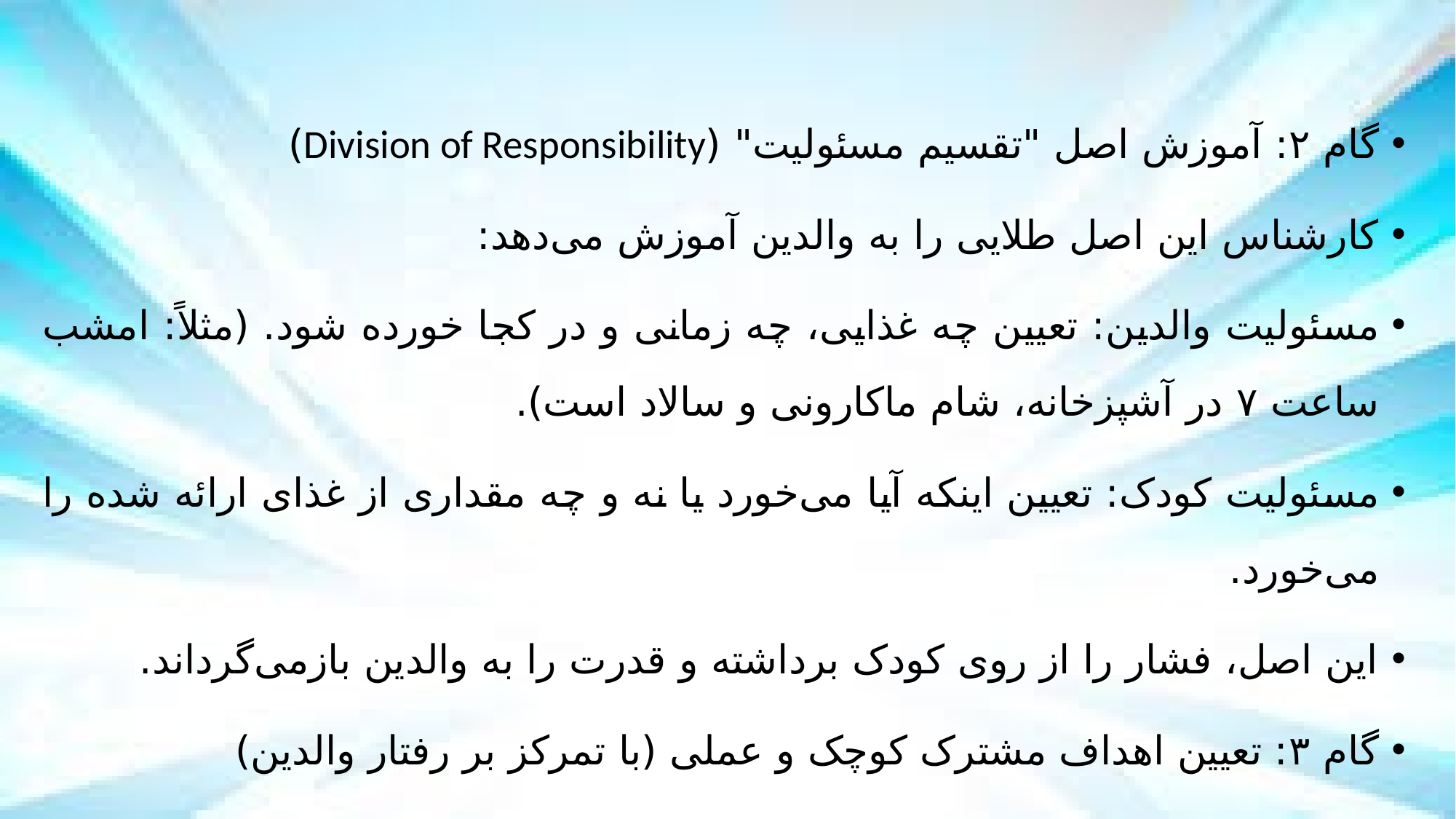

گام ۲: آموزش اصل "تقسیم مسئولیت" (Division of Responsibility)
کارشناس این اصل طلایی را به والدین آموزش می‌دهد:
مسئولیت والدین: تعیین چه غذایی، چه زمانی و در کجا خورده شود. (مثلاً: امشب ساعت ۷ در آشپزخانه، شام ماکارونی و سالاد است).
مسئولیت کودک: تعیین اینکه آیا می‌خورد یا نه و چه مقداری از غذای ارائه شده را می‌خورد.
این اصل، فشار را از روی کودک برداشته و قدرت را به والدین بازمی‌گرداند.
گام ۳: تعیین اهداف مشترک کوچک و عملی (با تمرکز بر رفتار والدین)